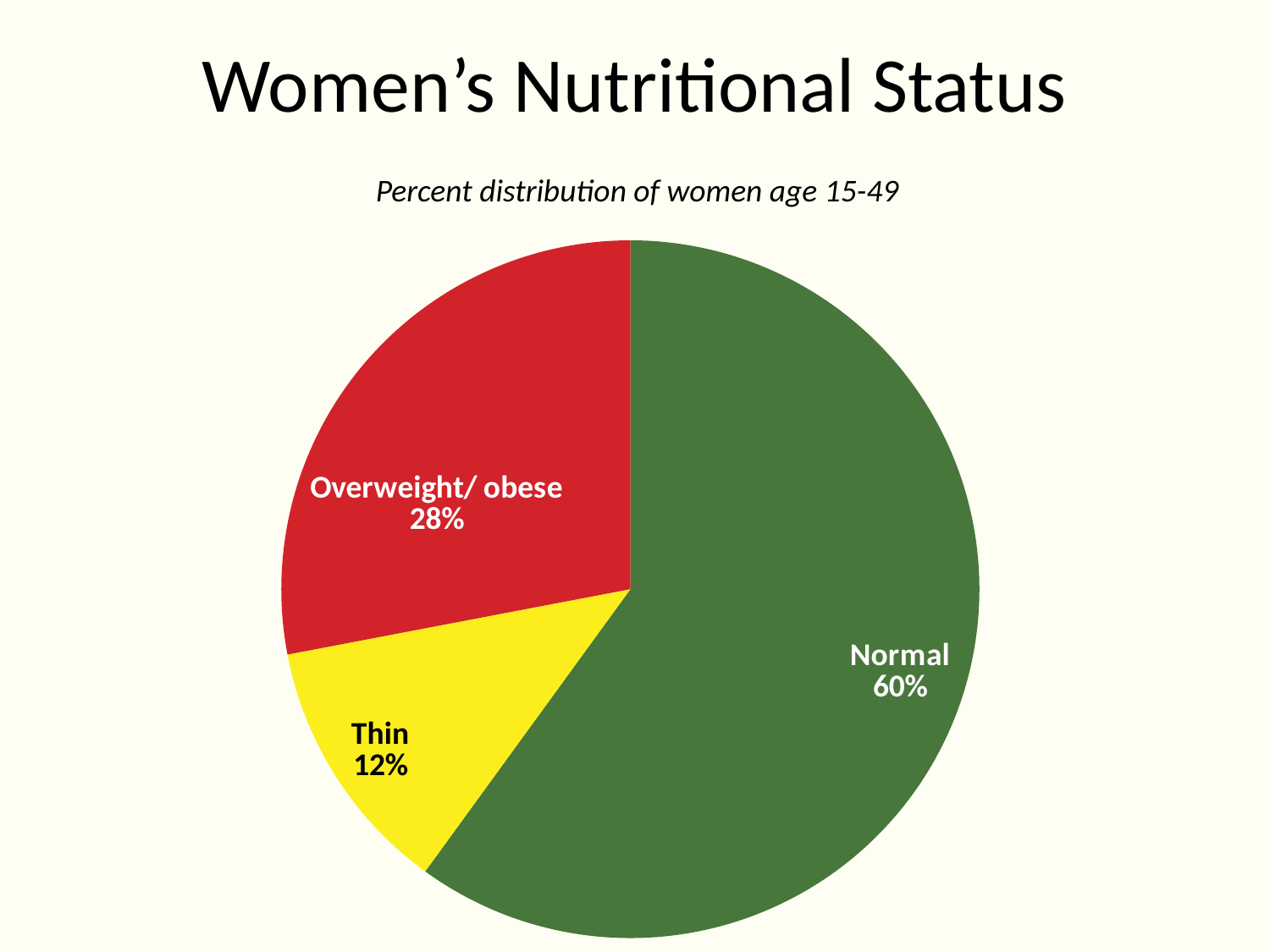

# Women’s Nutritional Status
Percent distribution of women age 15-49

### Chart

| Category | Series 1 |
|---|---|
| Normal | 60.0 |
| Thin | 12.0 |
| Overweight/ obese | 28.0 |